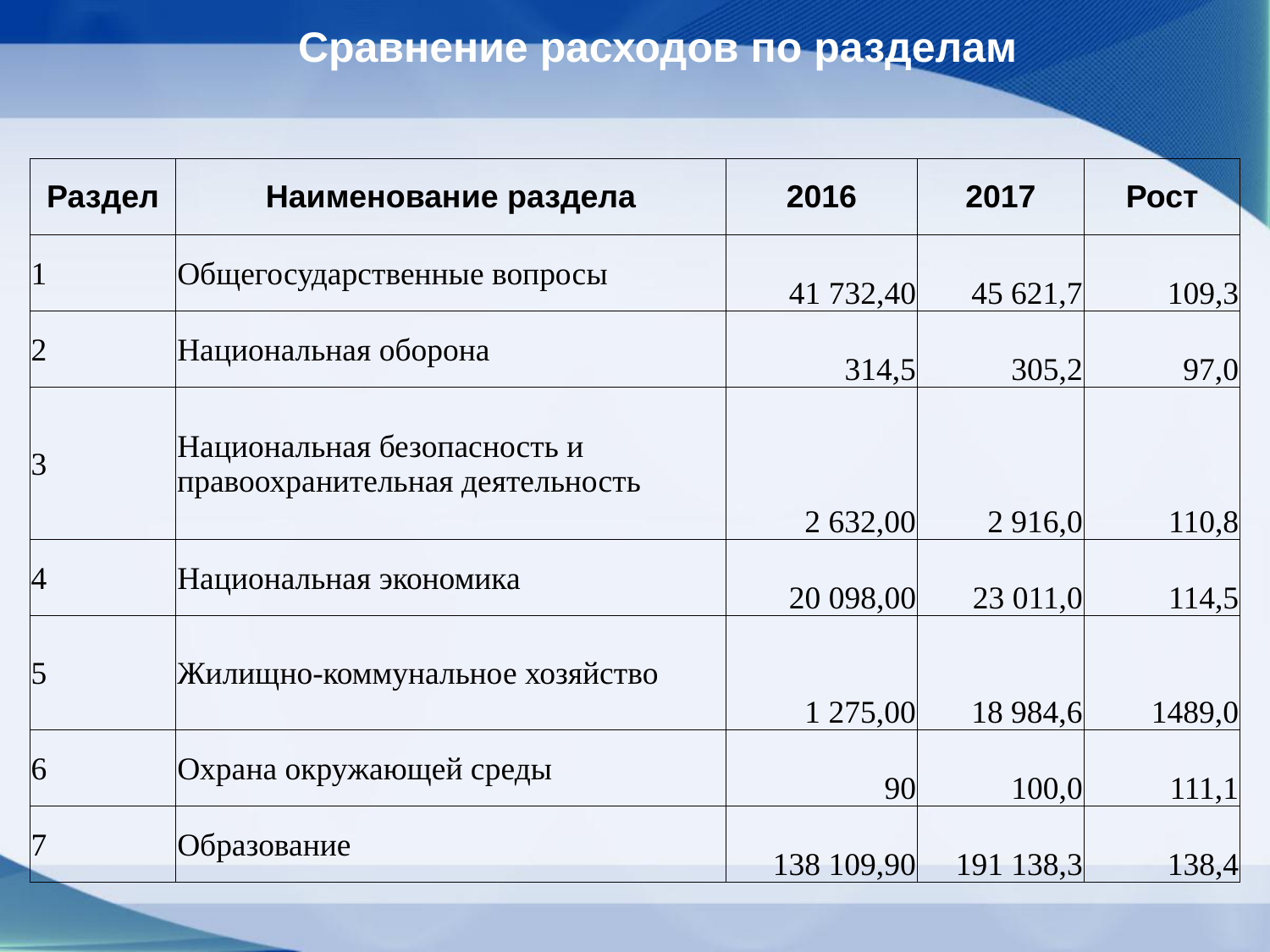

Сравнение расходов по разделам
| Раздел | Наименование раздела | 2016 | 2017 | Рост |
| --- | --- | --- | --- | --- |
| 1 | Общегосударственные вопросы | 41 732,40 | 45 621,7 | 109,3 |
| 2 | Национальная оборона | 314,5 | 305,2 | 97,0 |
| 3 | Национальная безопасность и правоохранительная деятельность | 2 632,00 | 2 916,0 | 110,8 |
| 4 | Национальная экономика | 20 098,00 | 23 011,0 | 114,5 |
| 5 | Жилищно-коммунальное хозяйство | 1 275,00 | 18 984,6 | 1489,0 |
| 6 | Охрана окружающей среды | 90 | 100,0 | 111,1 |
| 7 | Образование | 138 109,90 | 191 138,3 | 138,4 |